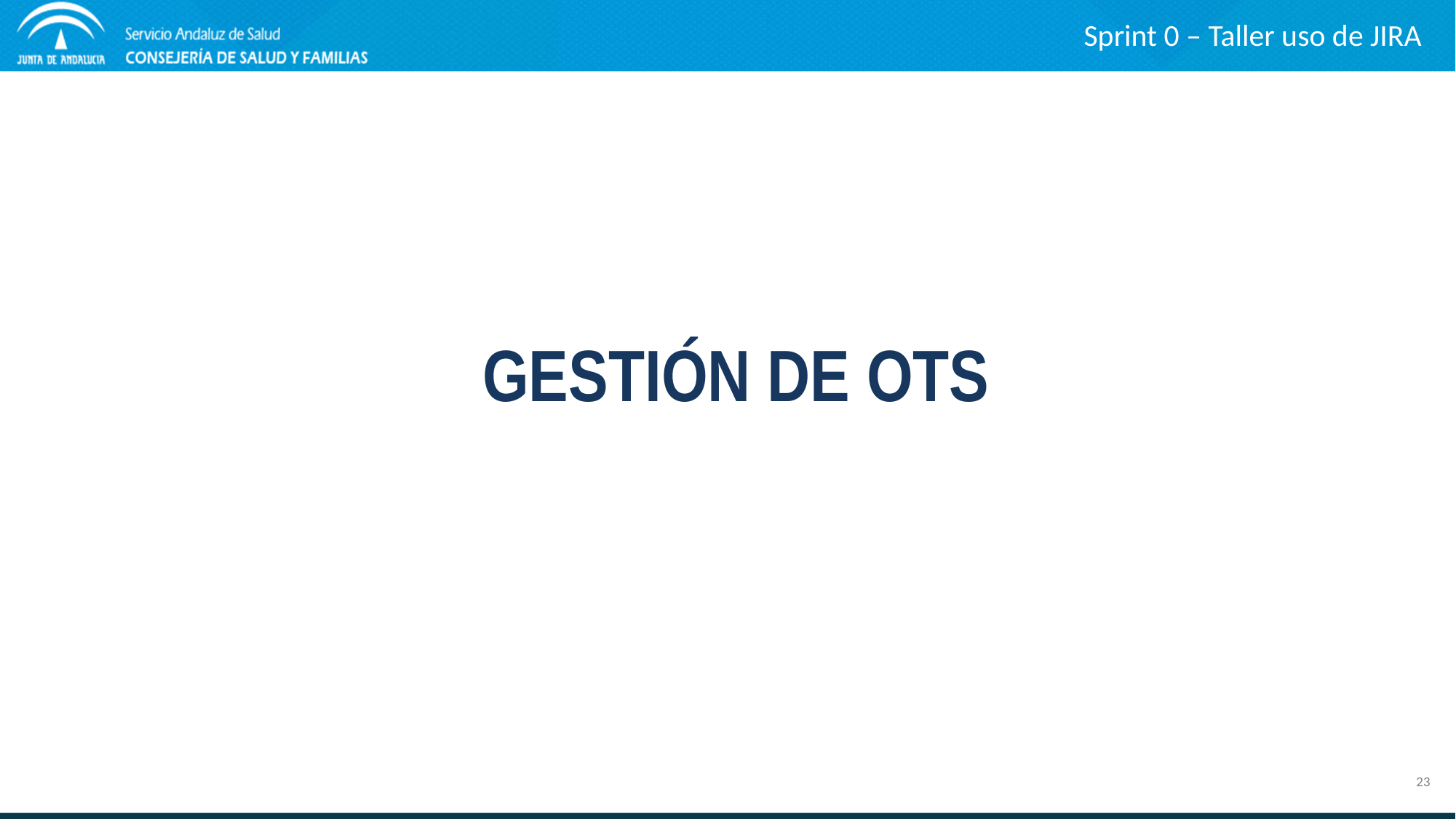

Sprint 0 – Taller uso de JIRA
GESTIÓN DE OTS
23